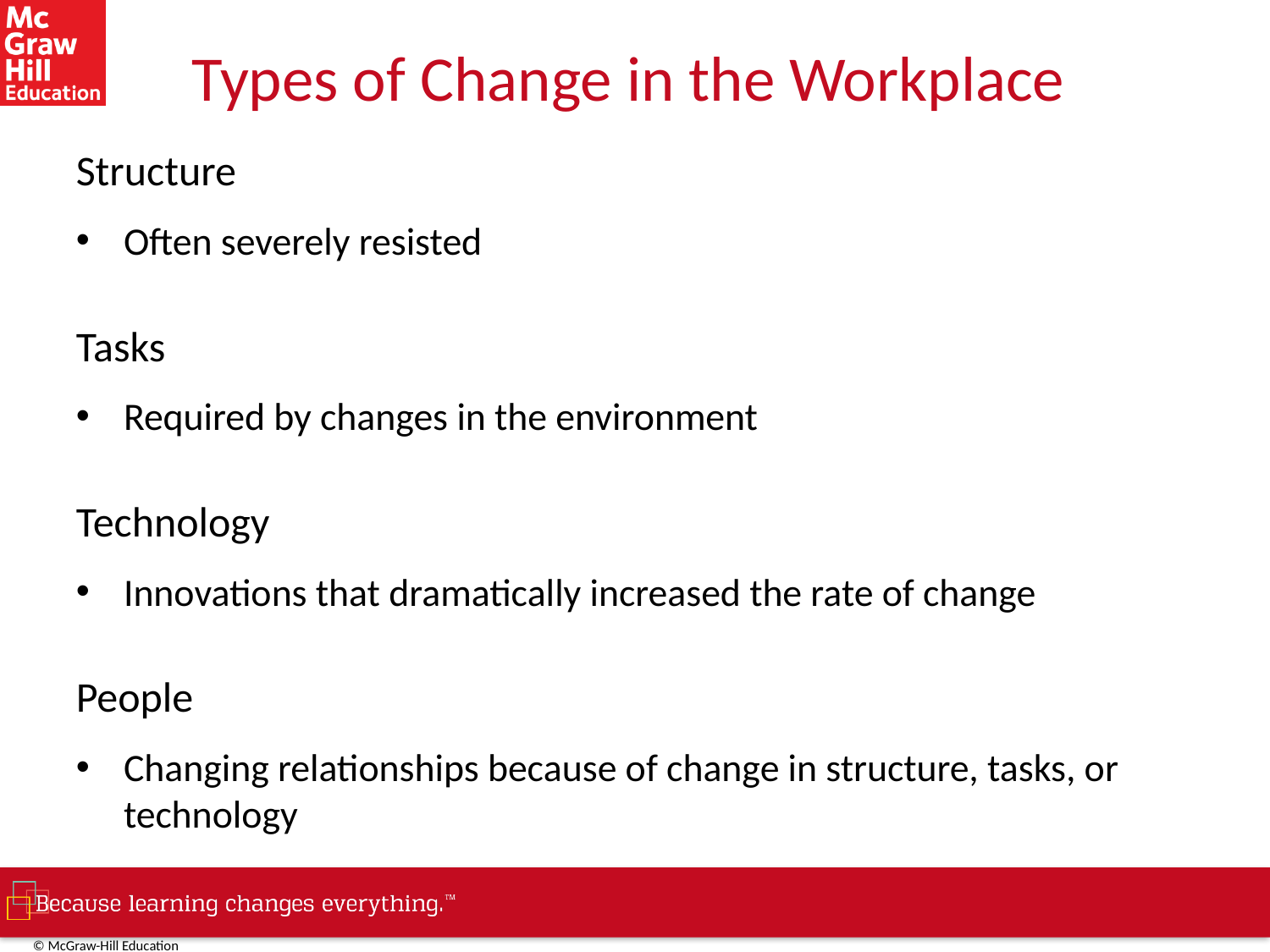

# Types of Change in the Workplace
Structure
Often severely resisted

Tasks
Required by changes in the environment

Technology
Innovations that dramatically increased the rate of change

People
Changing relationships because of change in structure, tasks, or technology